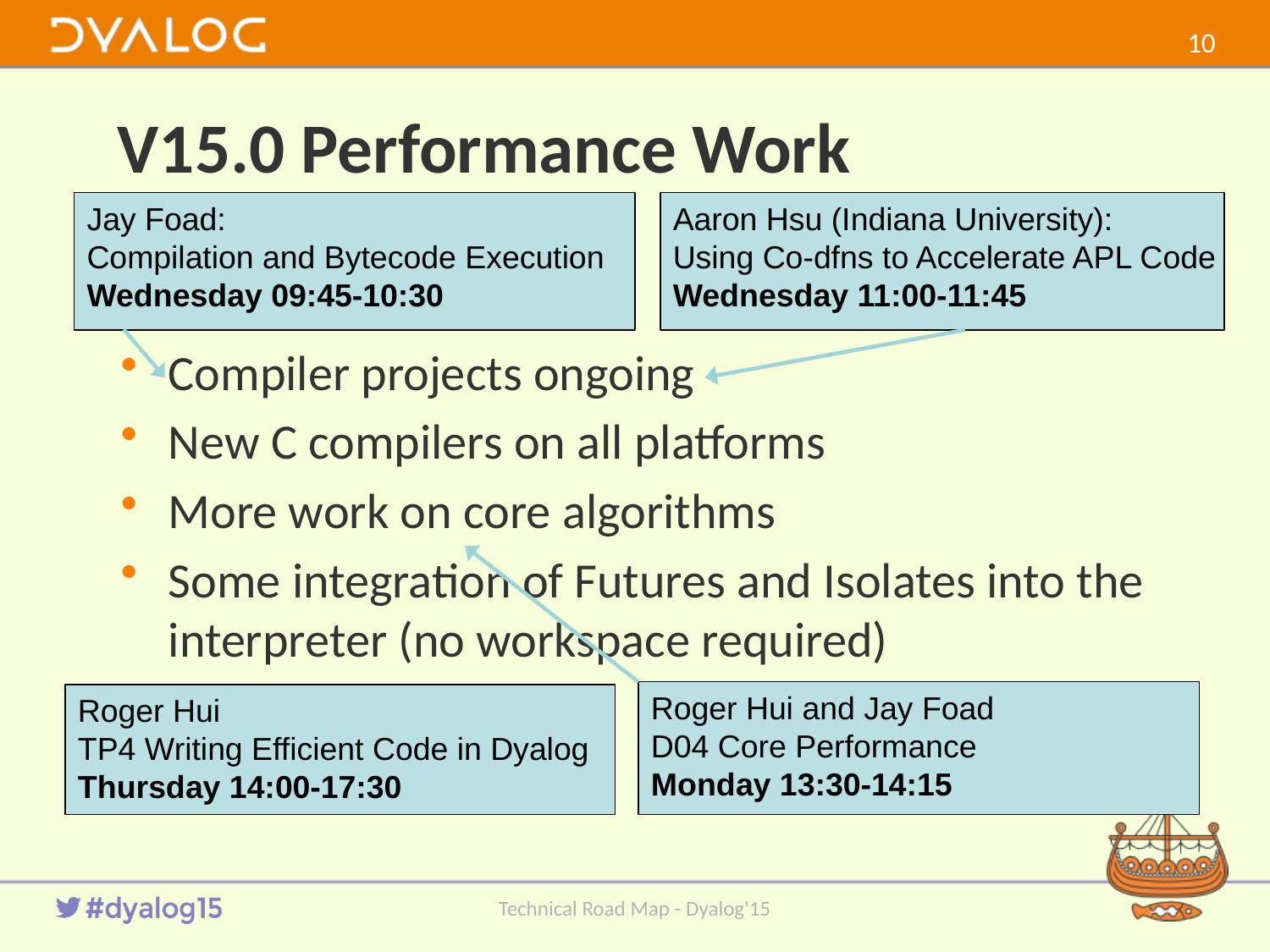

10
# V15.0 Performance Work
Jay Foad:
Compilation and Bytecode Execution
Wednesday 09:45-10:30
Aaron Hsu (Indiana University):
Using Co-dfns to Accelerate APL Code
Wednesday 11:00-11:45
Compiler projects ongoing
New C compilers on all platforms
More work on core algorithms
Some integration of Futures and Isolates into the interpreter (no workspace required)

Roger Hui and Jay Foad
D04 Core Performance
Monday 13:30-14:15
Roger Hui
TP4 Writing Efficient Code in Dyalog
Thursday 14:00-17:30
Technical Road Map - Dyalog'15